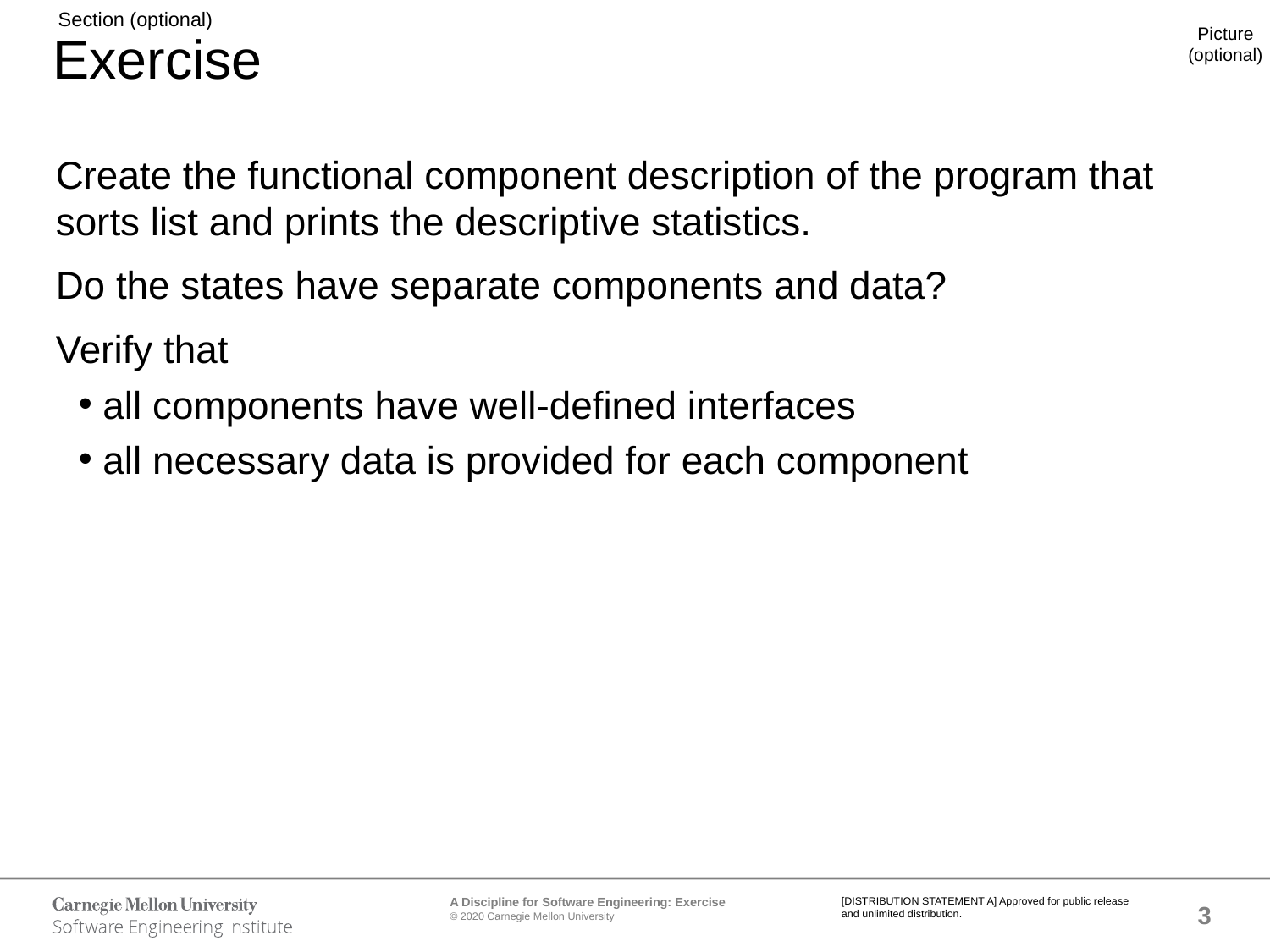

# Exercise
Create the functional component description of the program that sorts list and prints the descriptive statistics.
Do the states have separate components and data?
Verify that
all components have well-defined interfaces
all necessary data is provided for each component